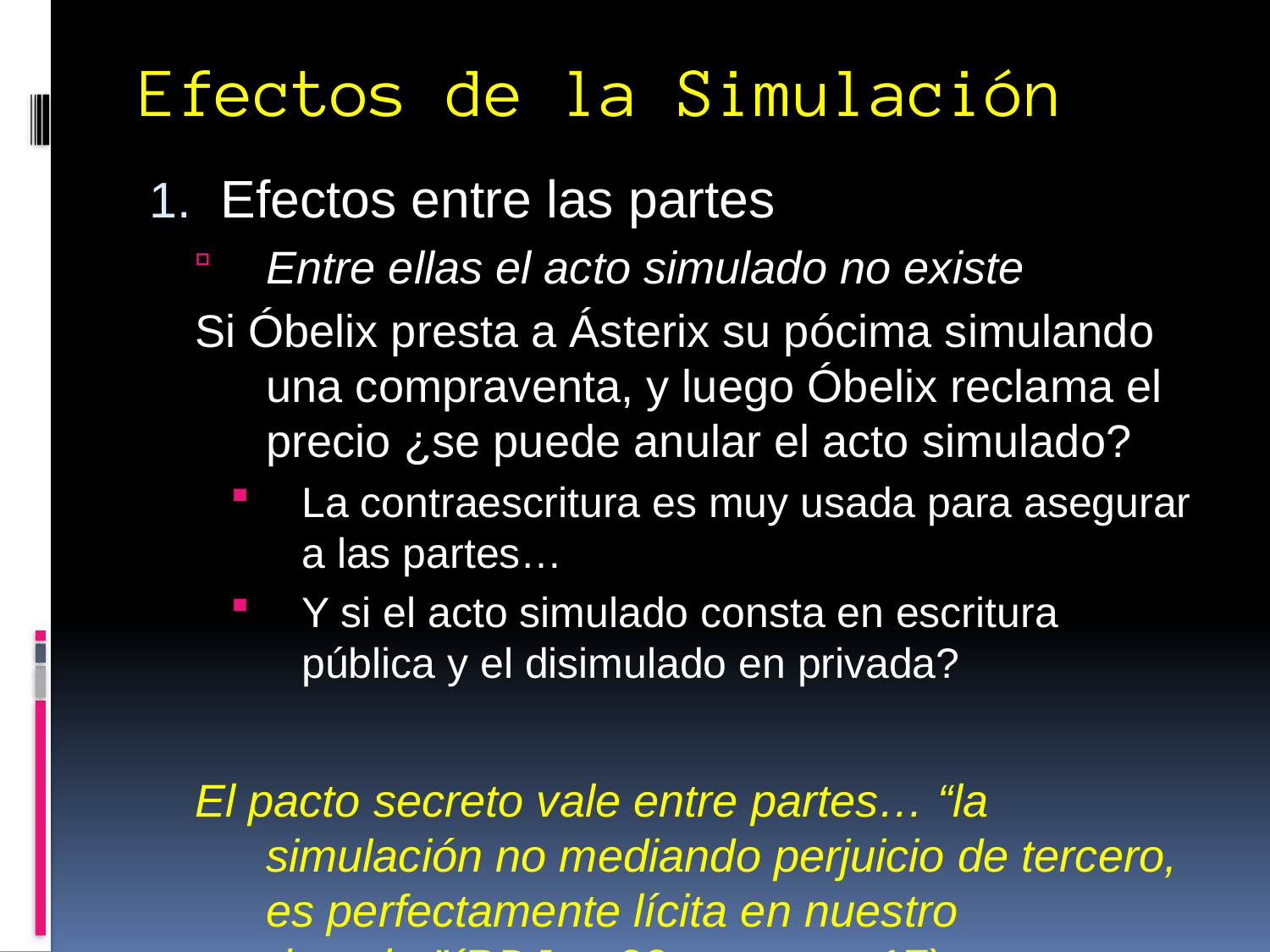

# Efectos de la Simulación
Efectos entre las partes
Entre ellas el acto simulado no existe
Si Óbelix presta a Ásterix su pócima simulando una compraventa, y luego Óbelix reclama el precio ¿se puede anular el acto simulado?
La contraescritura es muy usada para asegurar a las partes…
Y si el acto simulado consta en escritura pública y el disimulado en privada?

El pacto secreto vale entre partes… “la simulación no mediando perjuicio de tercero, es perfectamente lícita en nuestro derecho”(RDJ, t. 33, secc., p. 17)